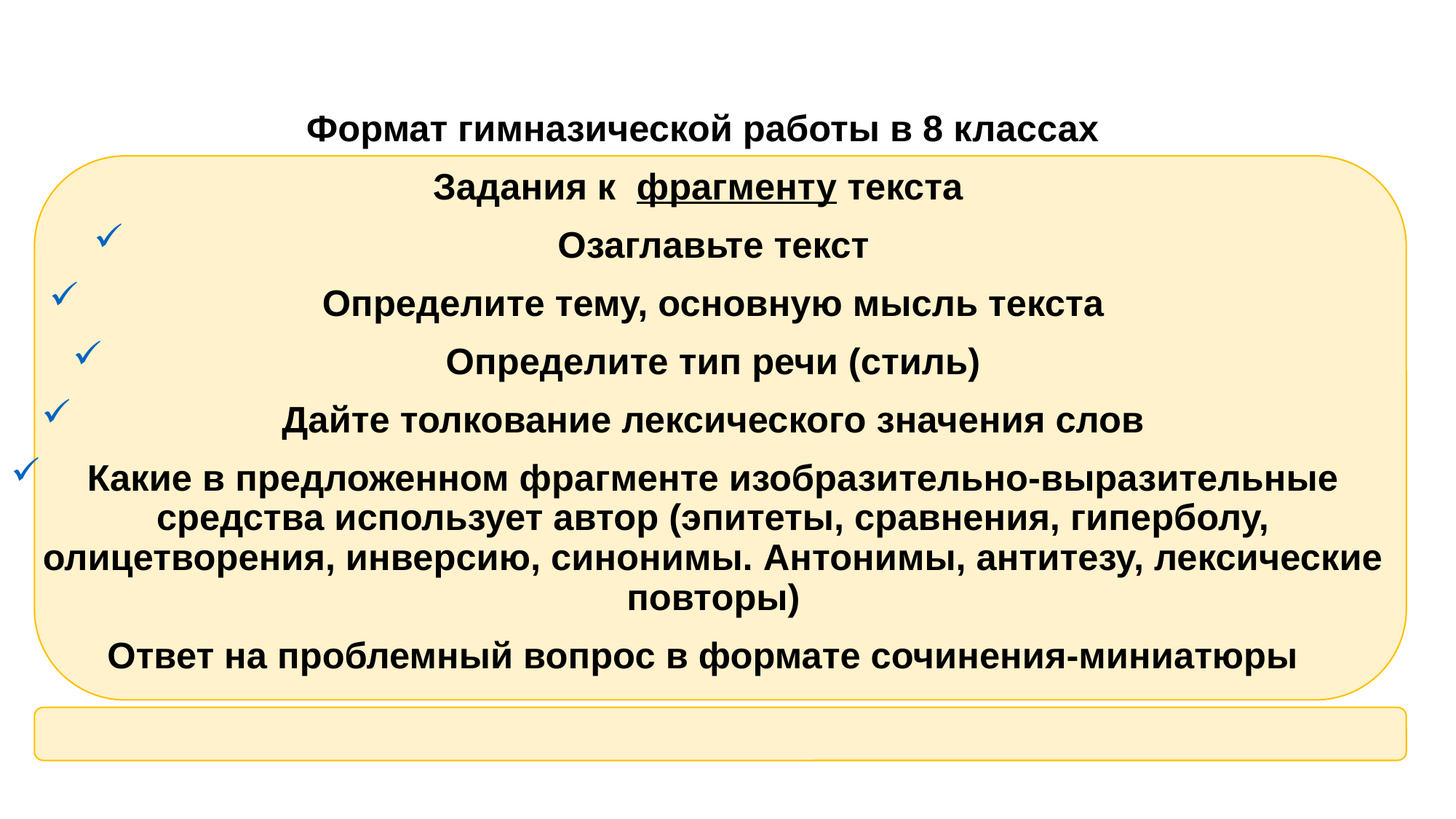

Формат гимназической работы в 8 классах
Задания к  фрагменту текста
Озаглавьте текст
Определите тему, основную мысль текста
Определите тип речи (стиль)
Дайте толкование лексического значения слов
Какие в предложенном фрагменте изобразительно-выразительные средства использует автор (эпитеты, сравнения, гиперболу, олицетворения, инверсию, синонимы. Антонимы, антитезу, лексические повторы)
Ответ на проблемный вопрос в формате сочинения-миниатюры